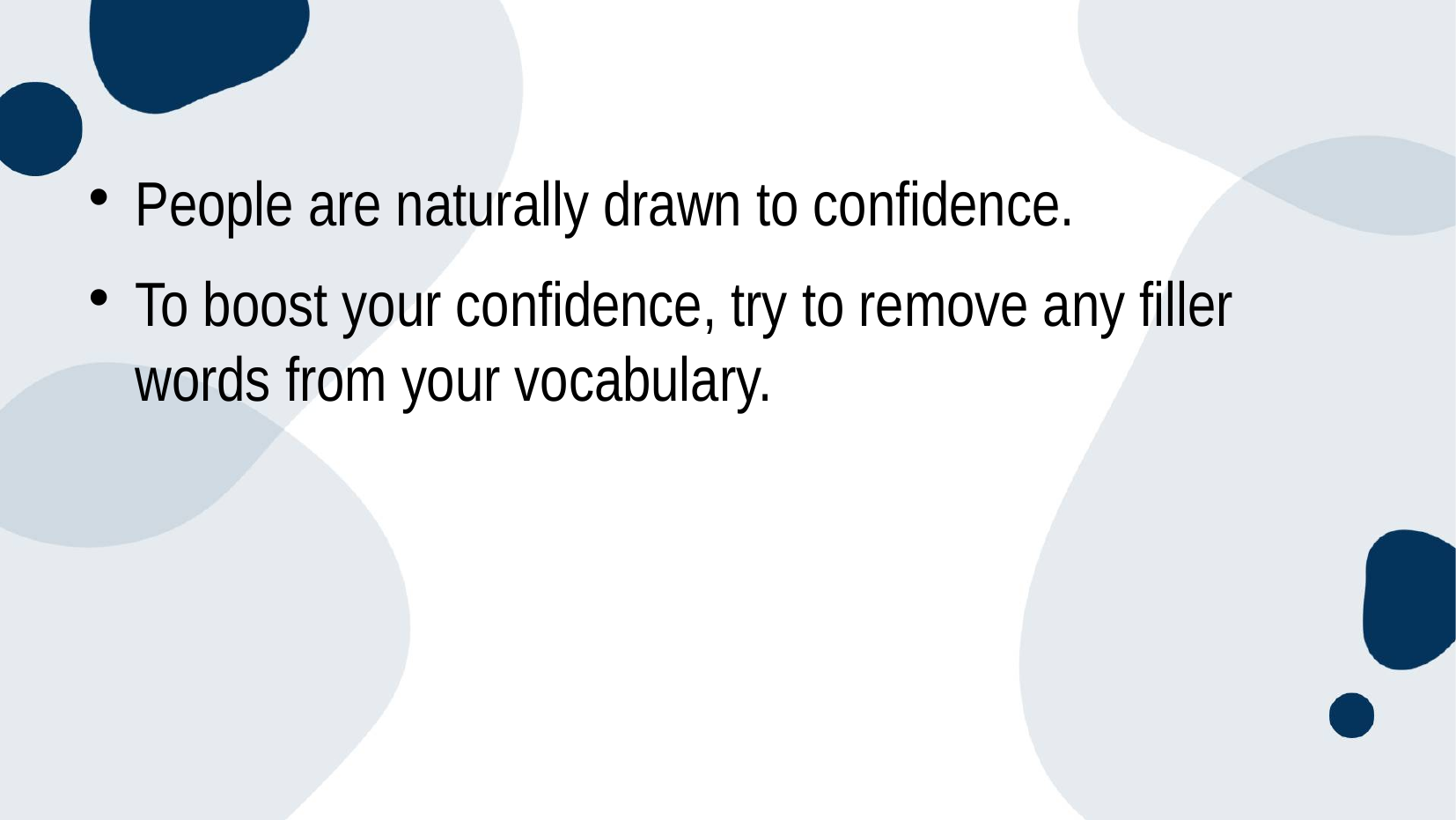

#
People are naturally drawn to confidence.
To boost your confidence, try to remove any filler words from your vocabulary.